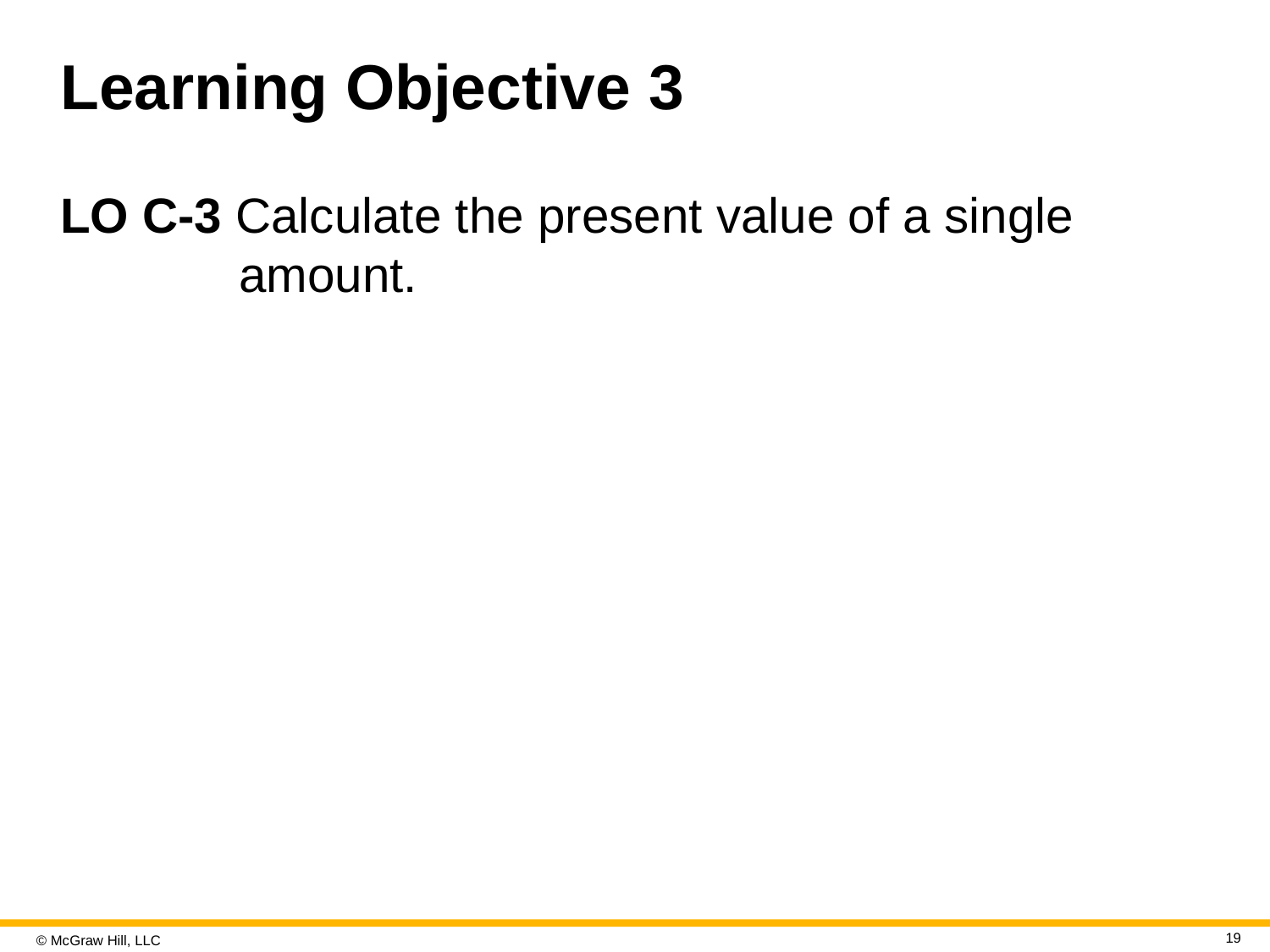

# Learning Objective 3
LO C-3 Calculate the present value of a single amount.
19